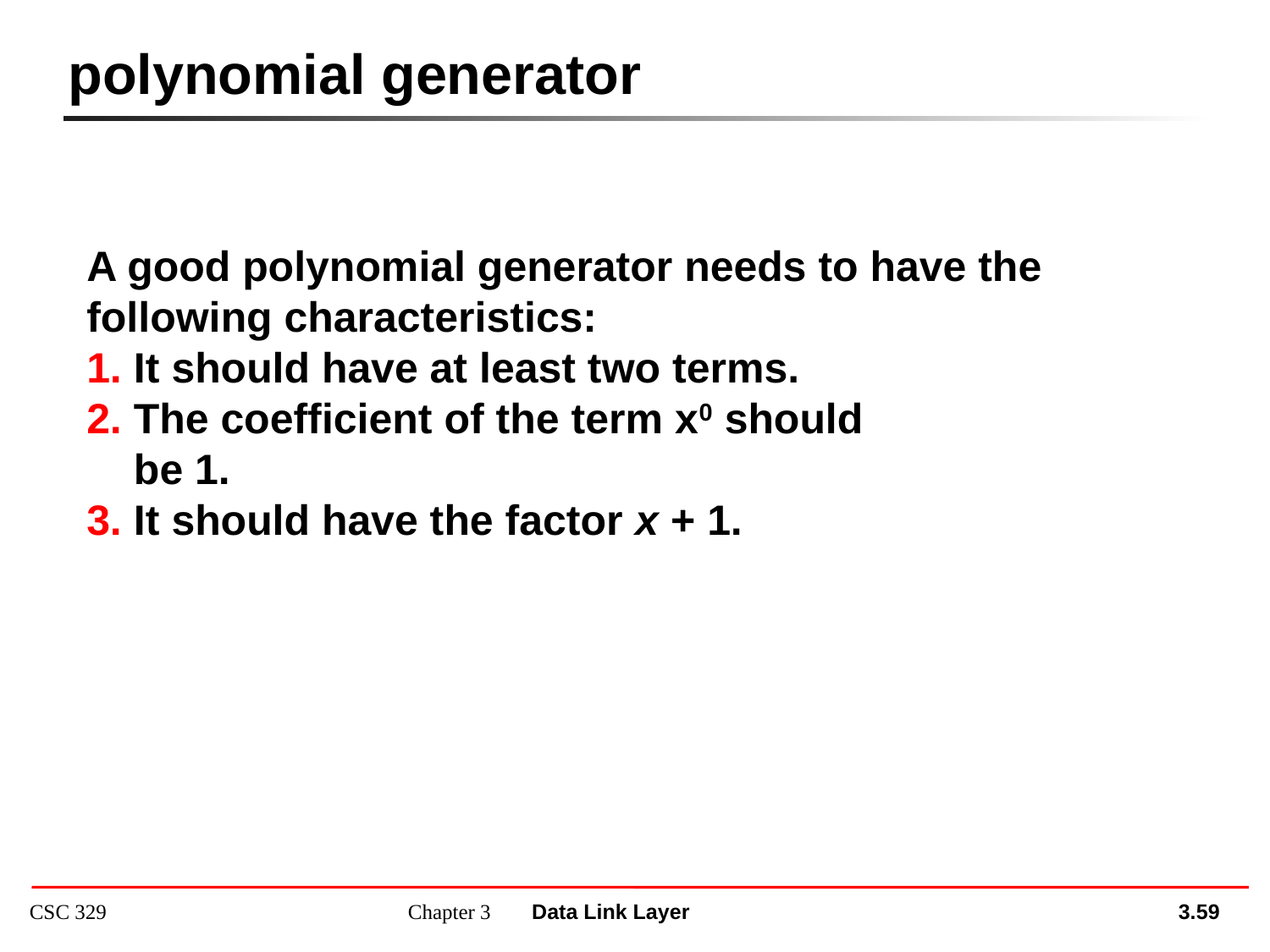

polynomial generator

A good polynomial generator needs to have the following characteristics:
1. It should have at least two terms.
2. The coefficient of the term x0 should
    be 1.
3. It should have the factor x + 1.